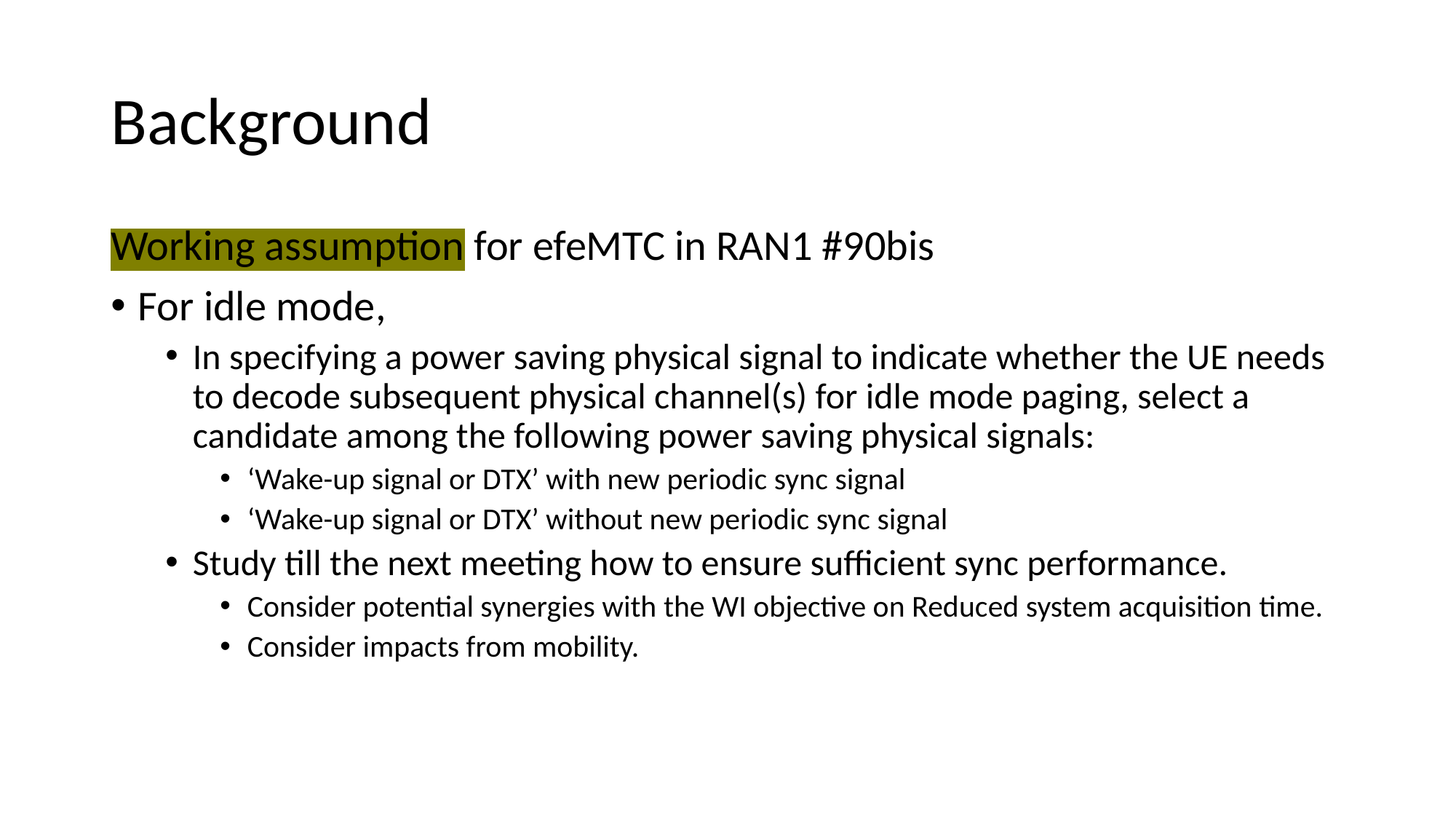

# Background
Working assumption for efeMTC in RAN1 #90bis
For idle mode,
In specifying a power saving physical signal to indicate whether the UE needs to decode subsequent physical channel(s) for idle mode paging, select a candidate among the following power saving physical signals:
‘Wake-up signal or DTX’ with new periodic sync signal
‘Wake-up signal or DTX’ without new periodic sync signal
Study till the next meeting how to ensure sufficient sync performance.
Consider potential synergies with the WI objective on Reduced system acquisition time.
Consider impacts from mobility.